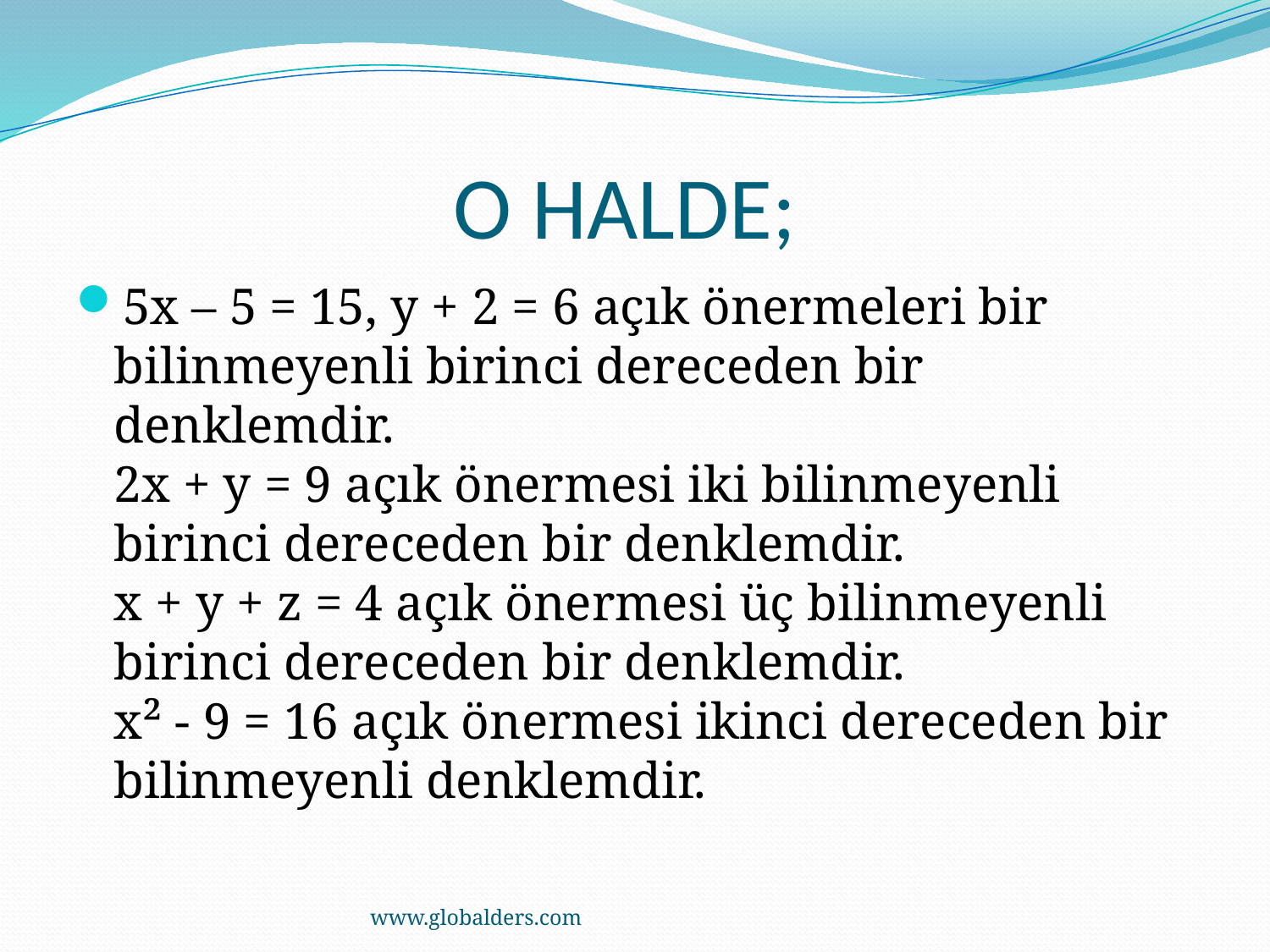

# O HALDE;
5x – 5 = 15, y + 2 = 6 açık önermeleri bir bilinmeyenli birinci dereceden bir denklemdir.
2x + y = 9 açık önermesi iki bilinmeyenli birinci dereceden bir denklemdir.
x + y + z = 4 açık önermesi üç bilinmeyenli birinci dereceden bir denklemdir.
x² - 9 = 16 açık önermesi ikinci dereceden bir bilinmeyenli denklemdir.
www.globalders.com